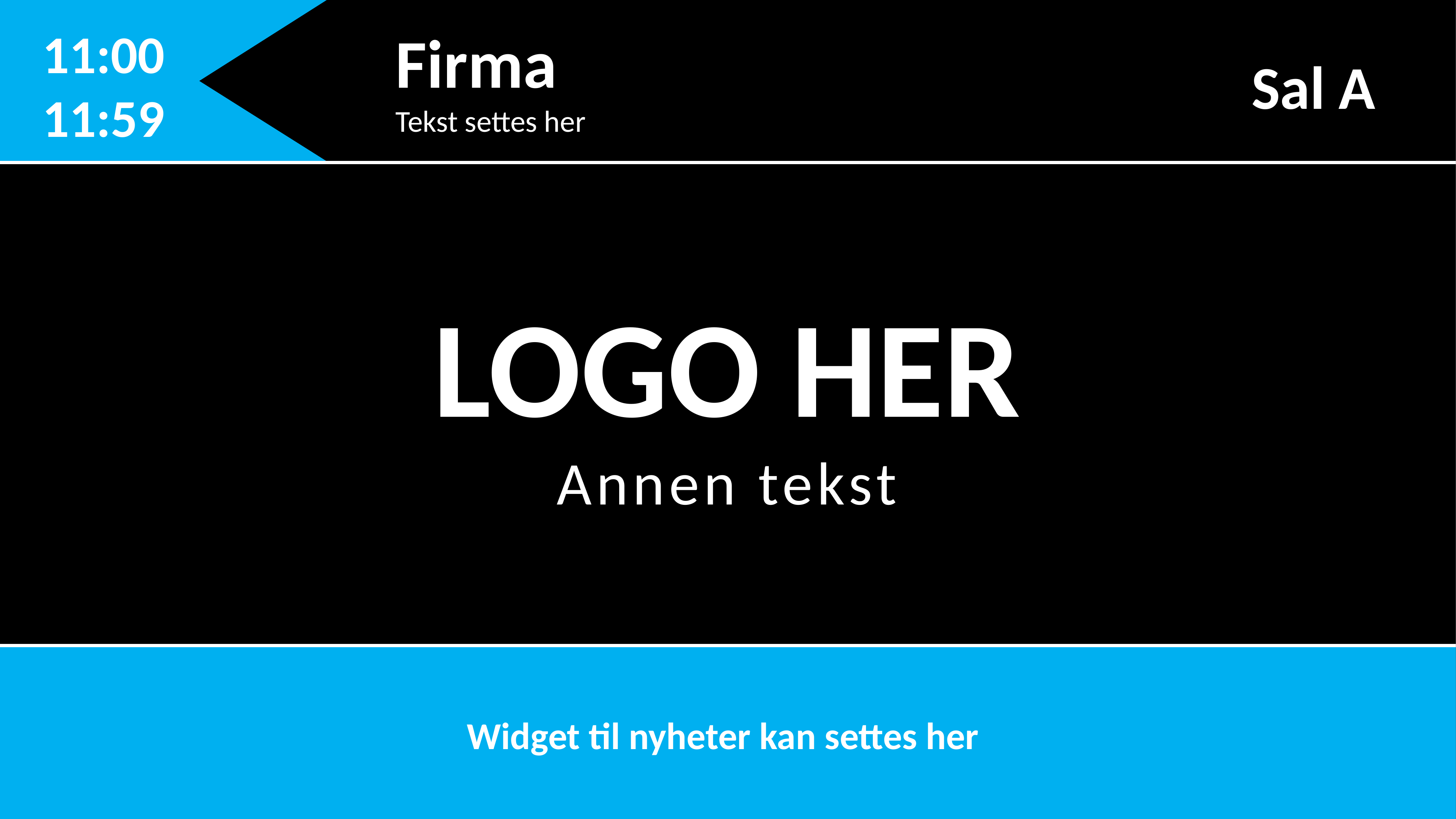

Firma
Tekst settes her
11:00
11:59
Sal A
10:32
Sal A
10:32
10:32
LOGO HER
Annen tekst

Widget til nyheter kan settes her